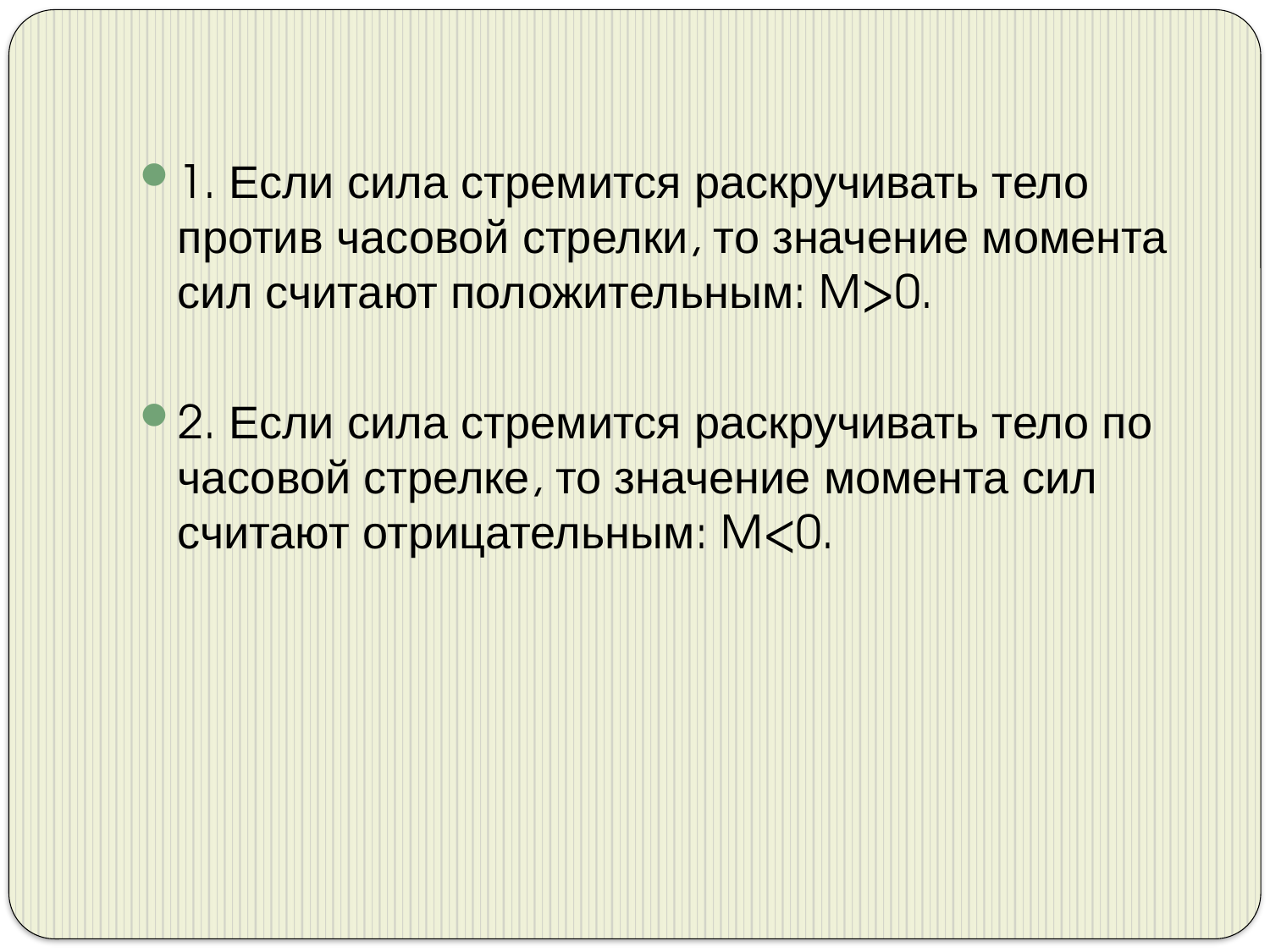

1. Если сила стремится раскручивать тело против часовой стрелки, то значение момента сил считают положительным: M>0.

2. Если сила стремится раскручивать тело по часовой стрелке, то значение момента сил считают отрицательным: M<0.